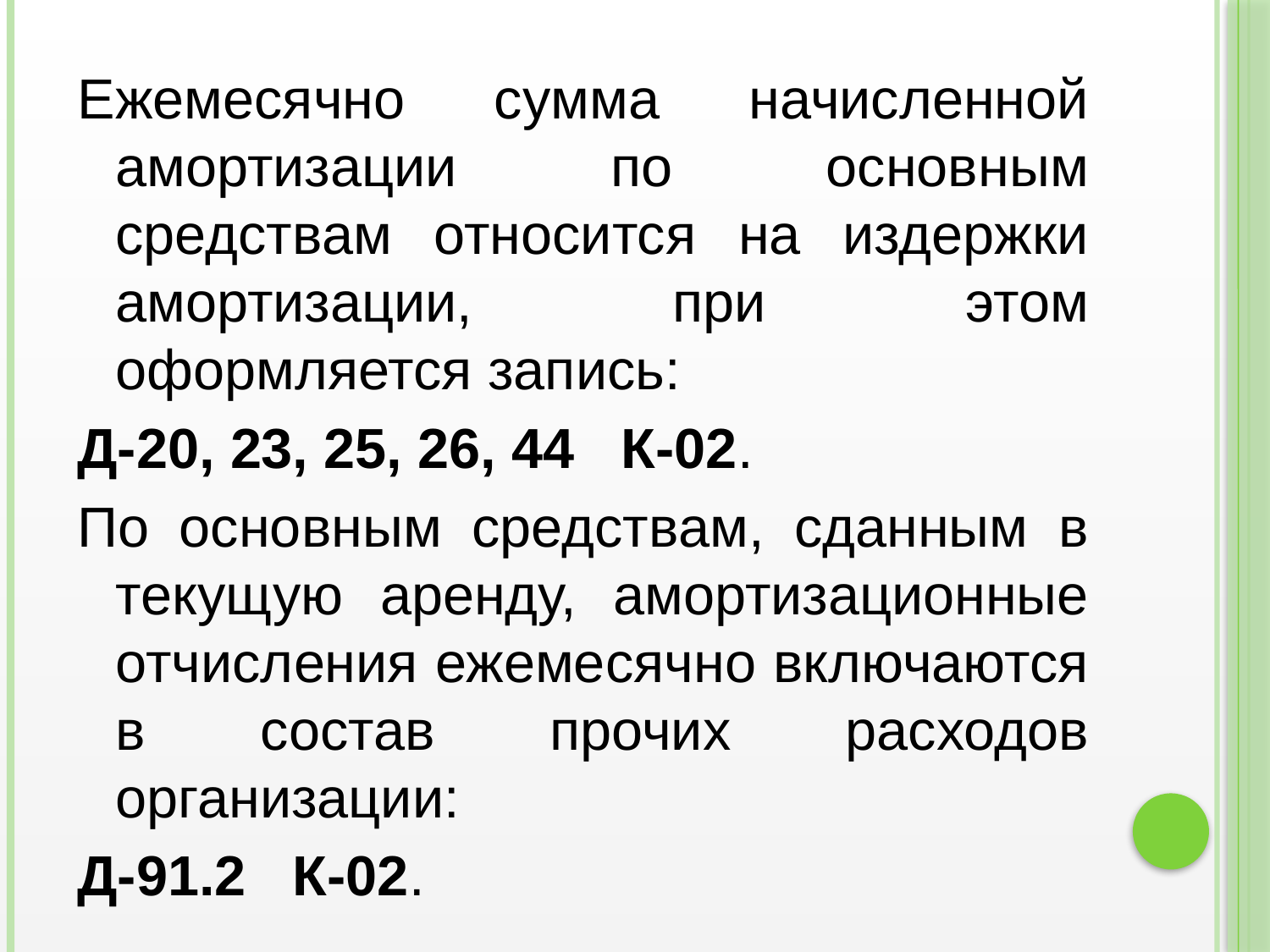

Ежемесячно сумма начисленной амортизации по основным средствам относится на издержки амортизации, при этом оформляется запись:
Д-20, 23, 25, 26, 44   К-02.
По основным средствам, сданным в текущую аренду, амортизационные отчисления ежемесячно включаются в состав прочих расходов организации:
Д-91.2   К-02.